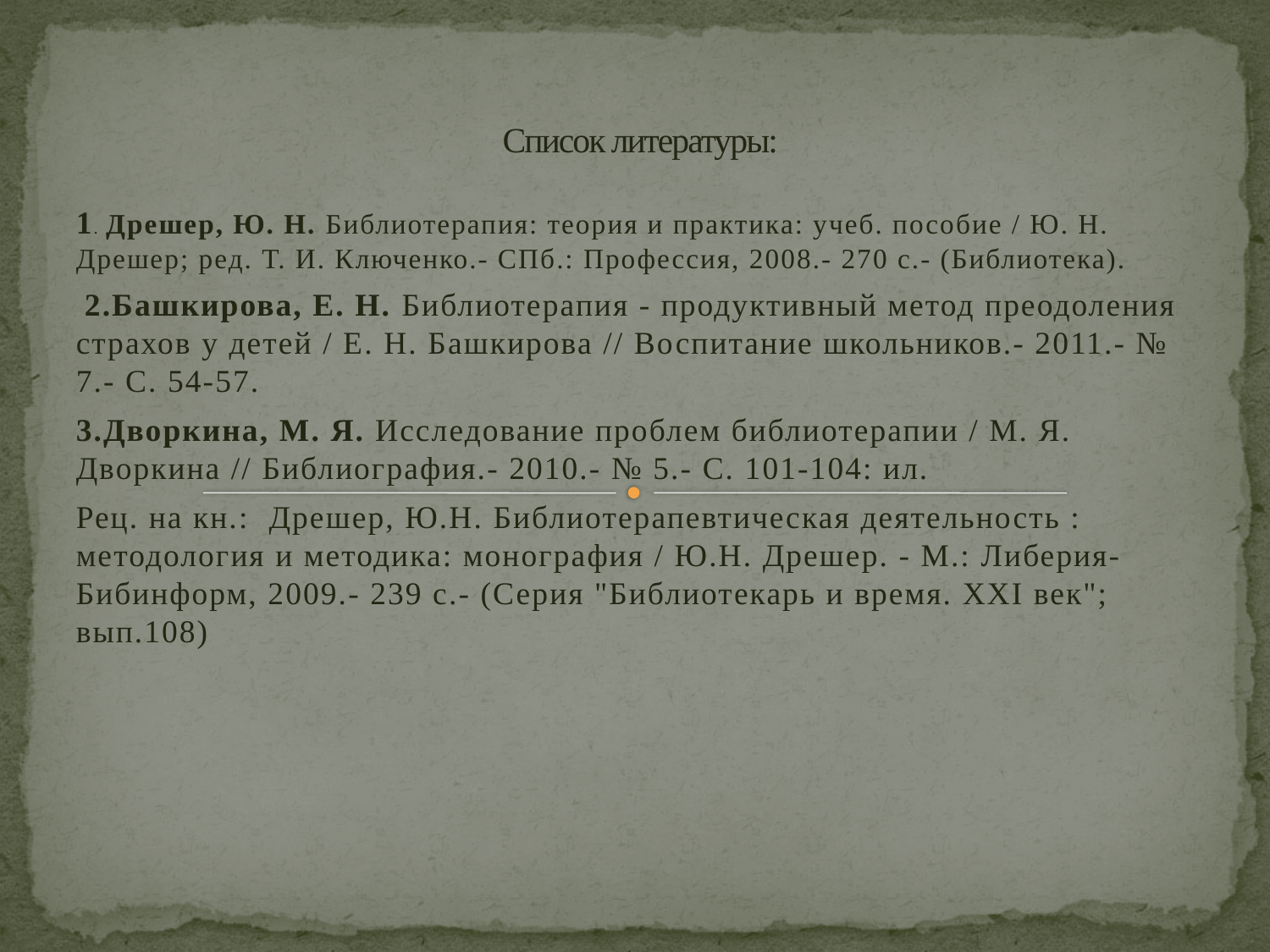

# Список литературы:
1. Дрешер, Ю. Н. Библиотерапия: теория и практика: учеб. пособие / Ю. Н. Дрешер; ред. Т. И. Ключенко.- СПб.: Профессия, 2008.- 270 с.- (Библиотека).
 2.Башкирова, Е. Н. Библиотерапия - продуктивный метод преодоления страхов у детей / Е. Н. Башкирова // Воспитание школьников.- 2011.- № 7.- С. 54-57.
3.Дворкина, М. Я. Исследование проблем библиотерапии / М. Я. Дворкина // Библиография.- 2010.- № 5.- С. 101-104: ил.
Рец. на кн.:  Дрешер, Ю.Н. Библиотерапевтическая деятельность : методология и методика: монография / Ю.Н. Дрешер. - М.: Либерия-Бибинформ, 2009.- 239 с.- (Серия "Библиотекарь и время. XXI век"; вып.108)